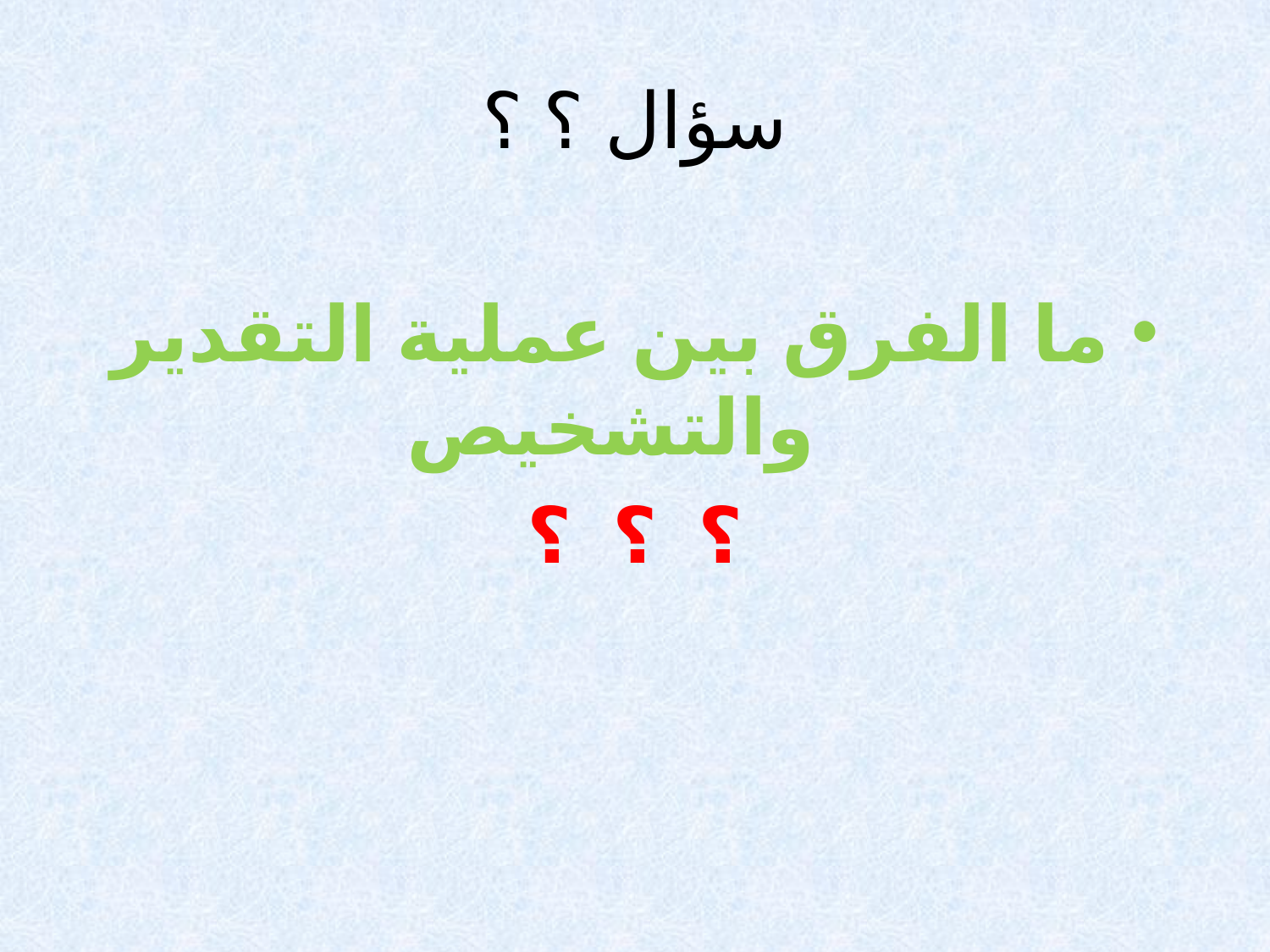

# سؤال ؟ ؟
ما الفرق بين عملية التقدير والتشخيص
؟  ؟  ؟